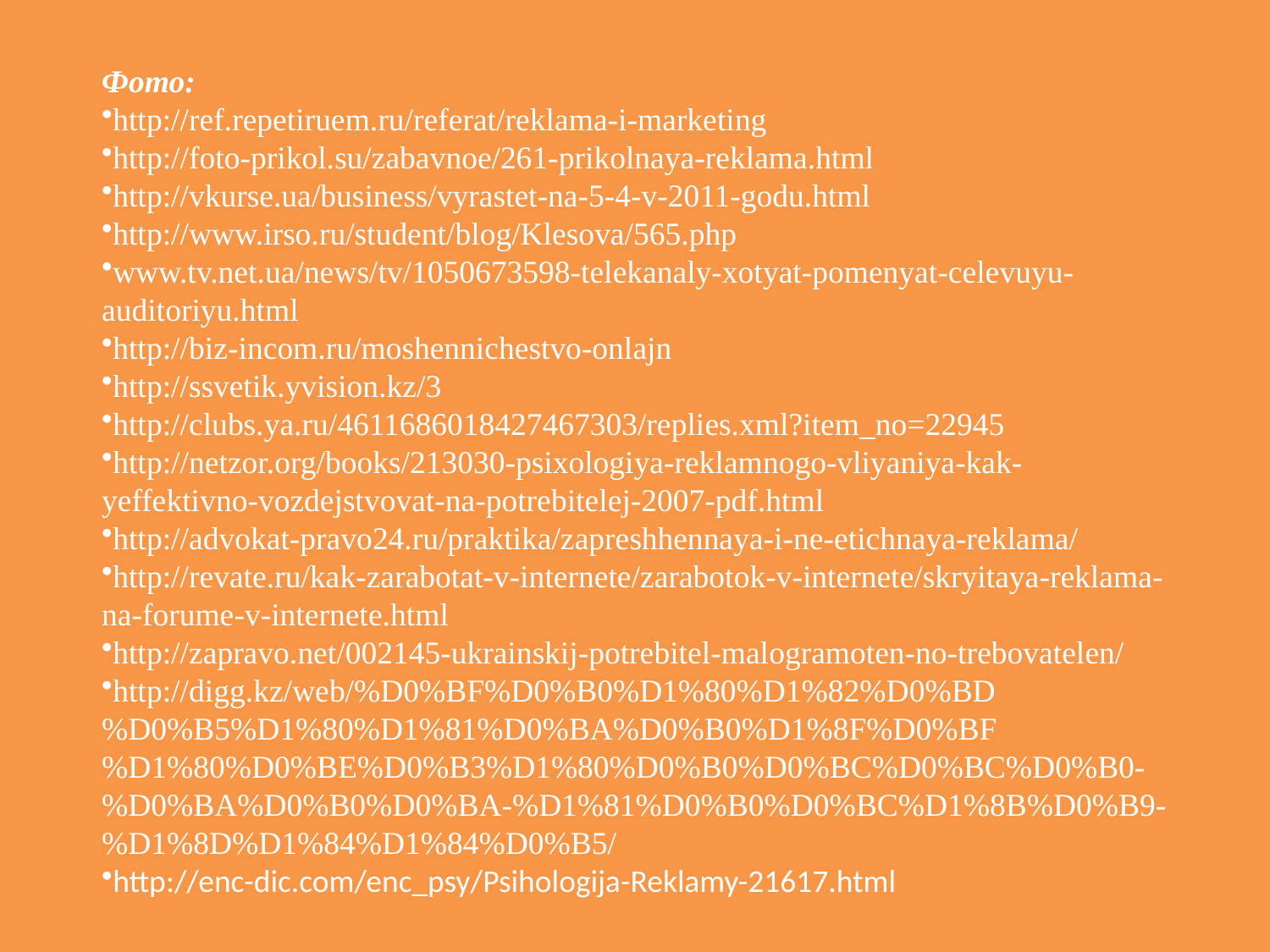

Фото:
http://ref.repetiruem.ru/referat/reklama-i-marketing
http://foto-prikol.su/zabavnoe/261-prikolnaya-reklama.html
http://vkurse.ua/business/vyrastet-na-5-4-v-2011-godu.html
http://www.irso.ru/student/blog/Klesova/565.php
www.tv.net.ua/news/tv/1050673598-telekanaly-xotyat-pomenyat-celevuyu-auditoriyu.html
http://biz-incom.ru/moshennichestvo-onlajn
http://ssvetik.yvision.kz/3
http://clubs.ya.ru/4611686018427467303/replies.xml?item_no=22945
http://netzor.org/books/213030-psixologiya-reklamnogo-vliyaniya-kak-yeffektivno-vozdejstvovat-na-potrebitelej-2007-pdf.html
http://advokat-pravo24.ru/praktika/zapreshhennaya-i-ne-etichnaya-reklama/
http://revate.ru/kak-zarabotat-v-internete/zarabotok-v-internete/skryitaya-reklama-na-forume-v-internete.html
http://zapravo.net/002145-ukrainskij-potrebitel-malogramoten-no-trebovatelen/
http://digg.kz/web/%D0%BF%D0%B0%D1%80%D1%82%D0%BD%D0%B5%D1%80%D1%81%D0%BA%D0%B0%D1%8F%D0%BF%D1%80%D0%BE%D0%B3%D1%80%D0%B0%D0%BC%D0%BC%D0%B0-%D0%BA%D0%B0%D0%BA-%D1%81%D0%B0%D0%BC%D1%8B%D0%B9-%D1%8D%D1%84%D1%84%D0%B5/
http://enc-dic.com/enc_psy/Psihologija-Reklamy-21617.html